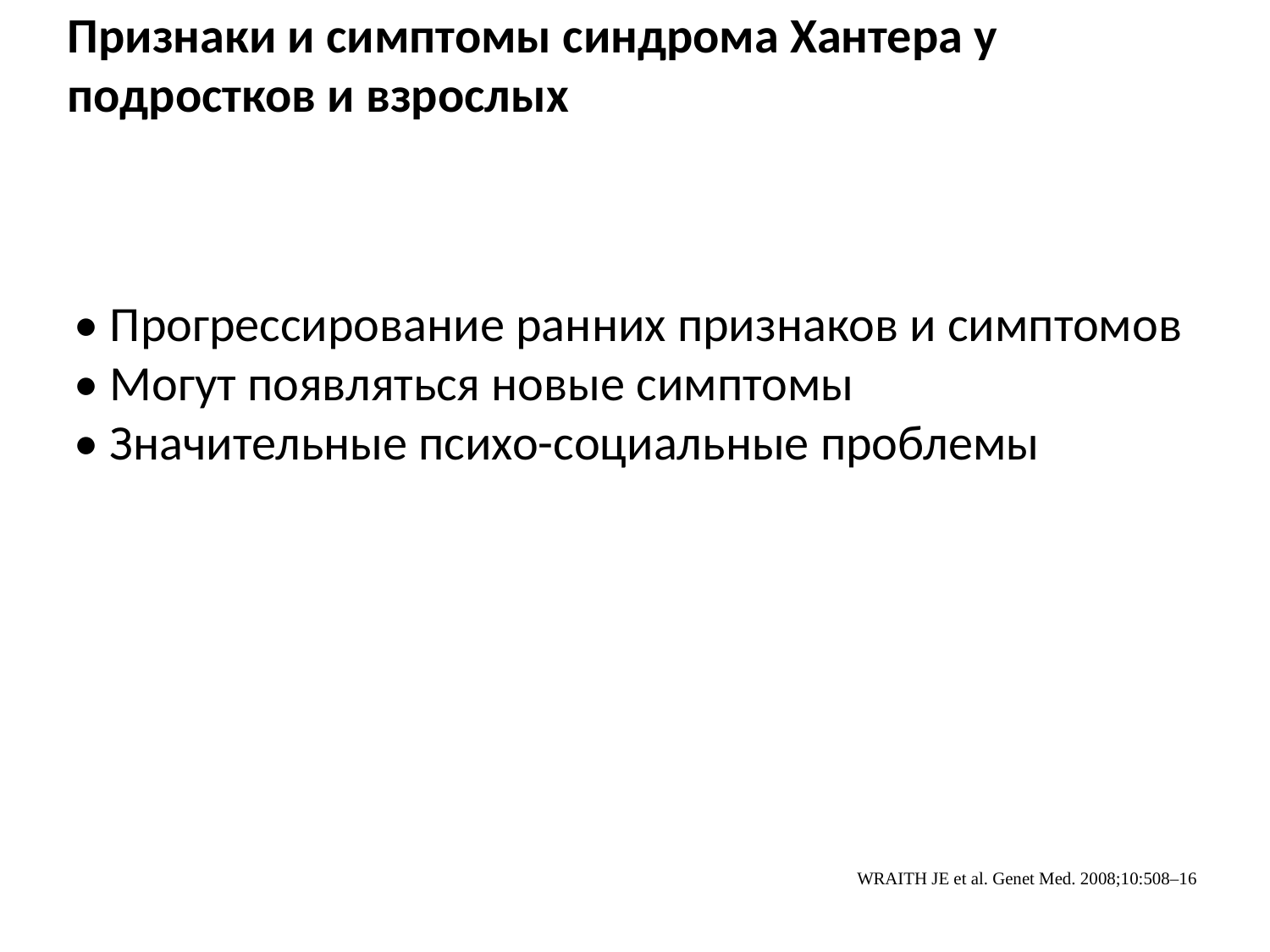

Признаки и симптомы синдрома Хантера у подростков и взрослых
• Прогрессирование ранних признаков и симптомов
• Могут появляться новые симптомы
• Значительные психо-социальные проблемы
WRAITH JE et al. Genet Med. 2008;10:508–16